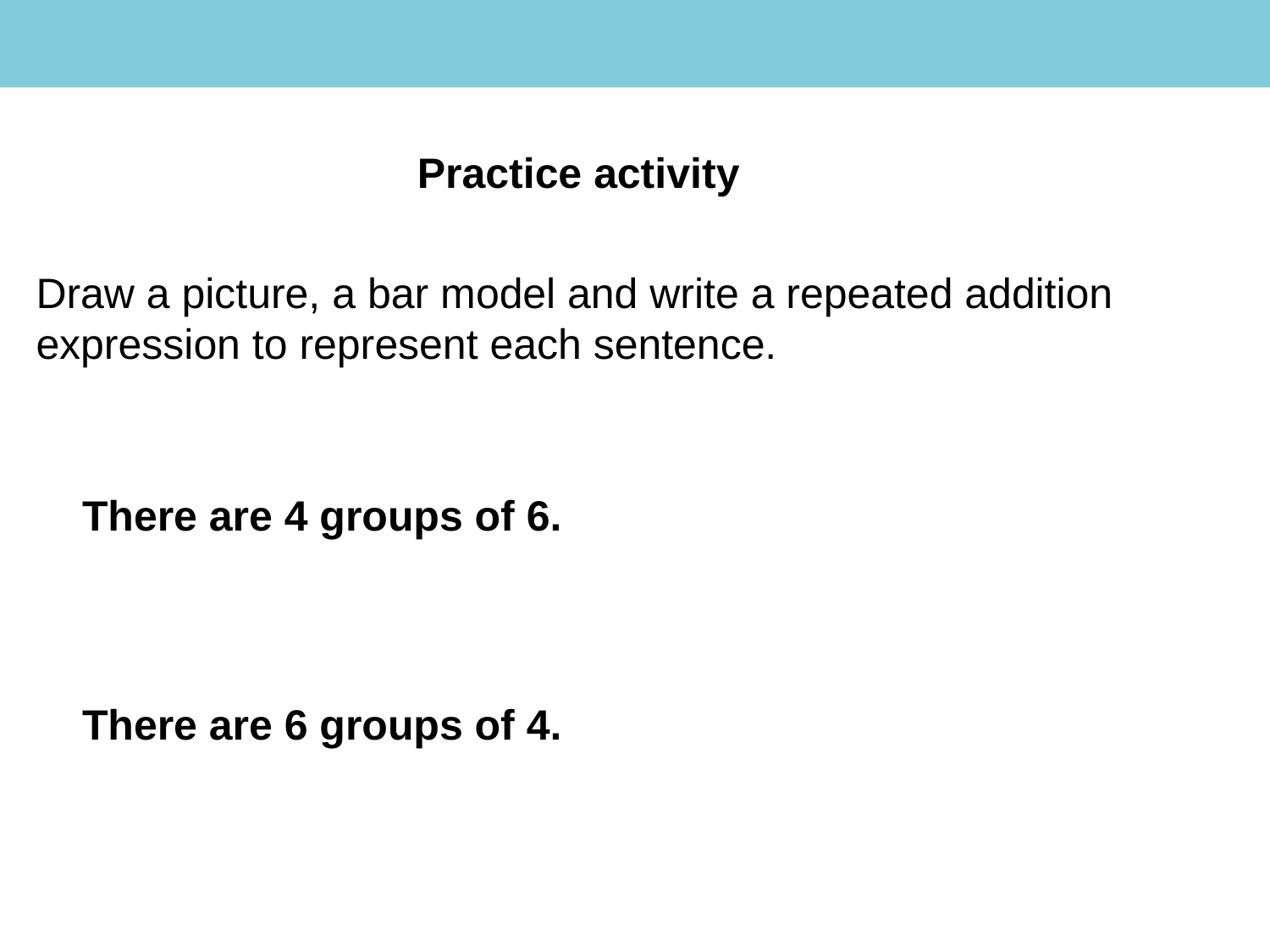

Practice activity

Draw a picture, a bar model and write a repeated addition expression to represent each sentence.
There are 4 groups of 6.
There are 6 groups of 4.